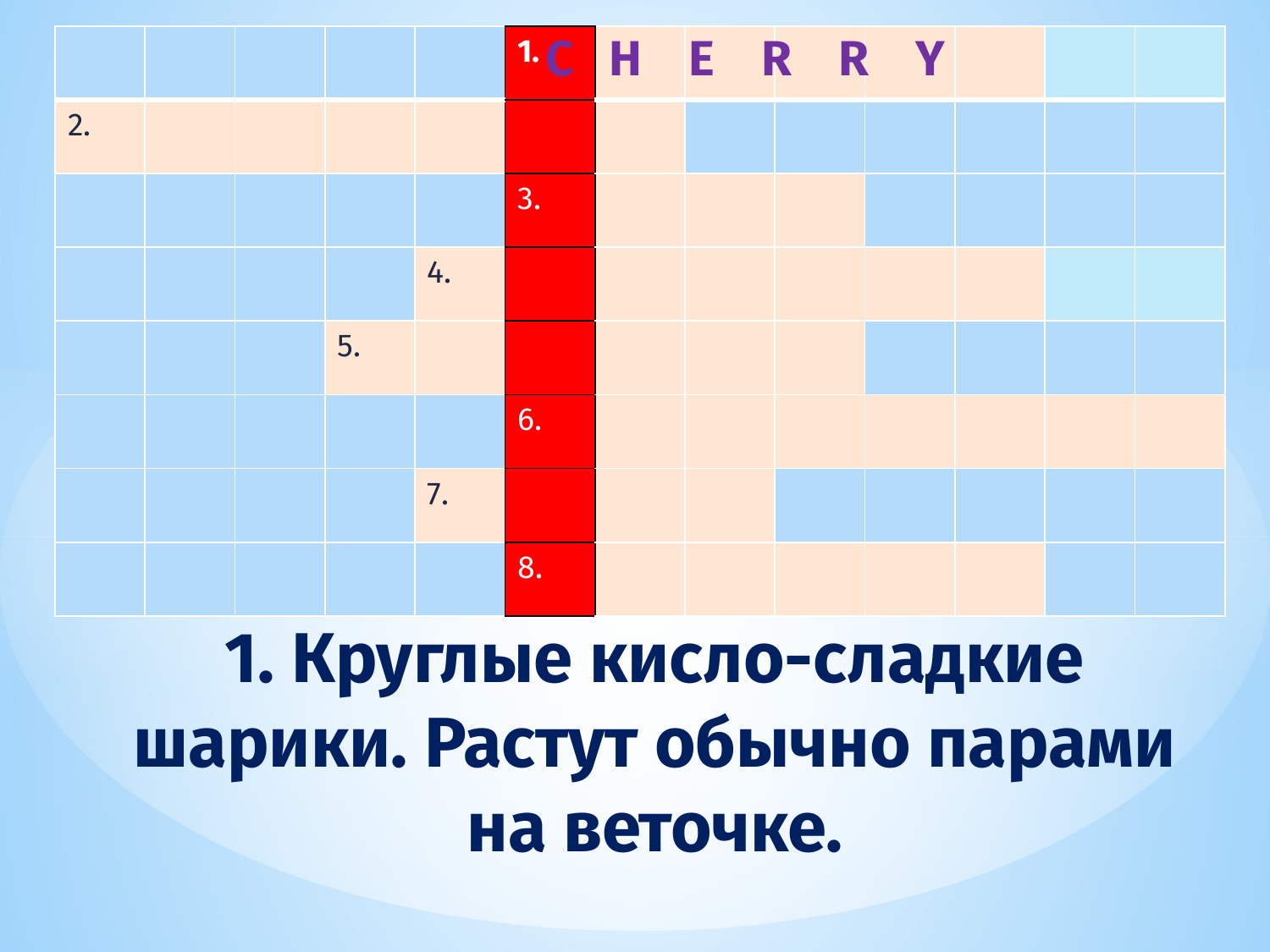

C   H    E    R    R    Y
|  |  |  |  |  | 1. |  |  |  |  |  |  |  |
| --- | --- | --- | --- | --- | --- | --- | --- | --- | --- | --- | --- | --- |
| 2. |  |  |  |  |  |  |  |  |  |  |  |  |
|  |  |  |  |  | 3. |  |  |  |  |  |  |  |
|  |  |  |  | 4. |  |  |  |  |  |  |  |  |
|  |  |  | 5. |  |  |  |  |  |  |  |  |  |
|  |  |  |  |  | 6. |  |  |  |  |  |  |  |
|  |  |  |  | 7. |  |  |  |  |  |  |  |  |
|  |  |  |  |  | 8. |  |  |  |  |  |  |  |
1. Круглые кисло-сладкие шарики. Растут обычно парами на веточке.